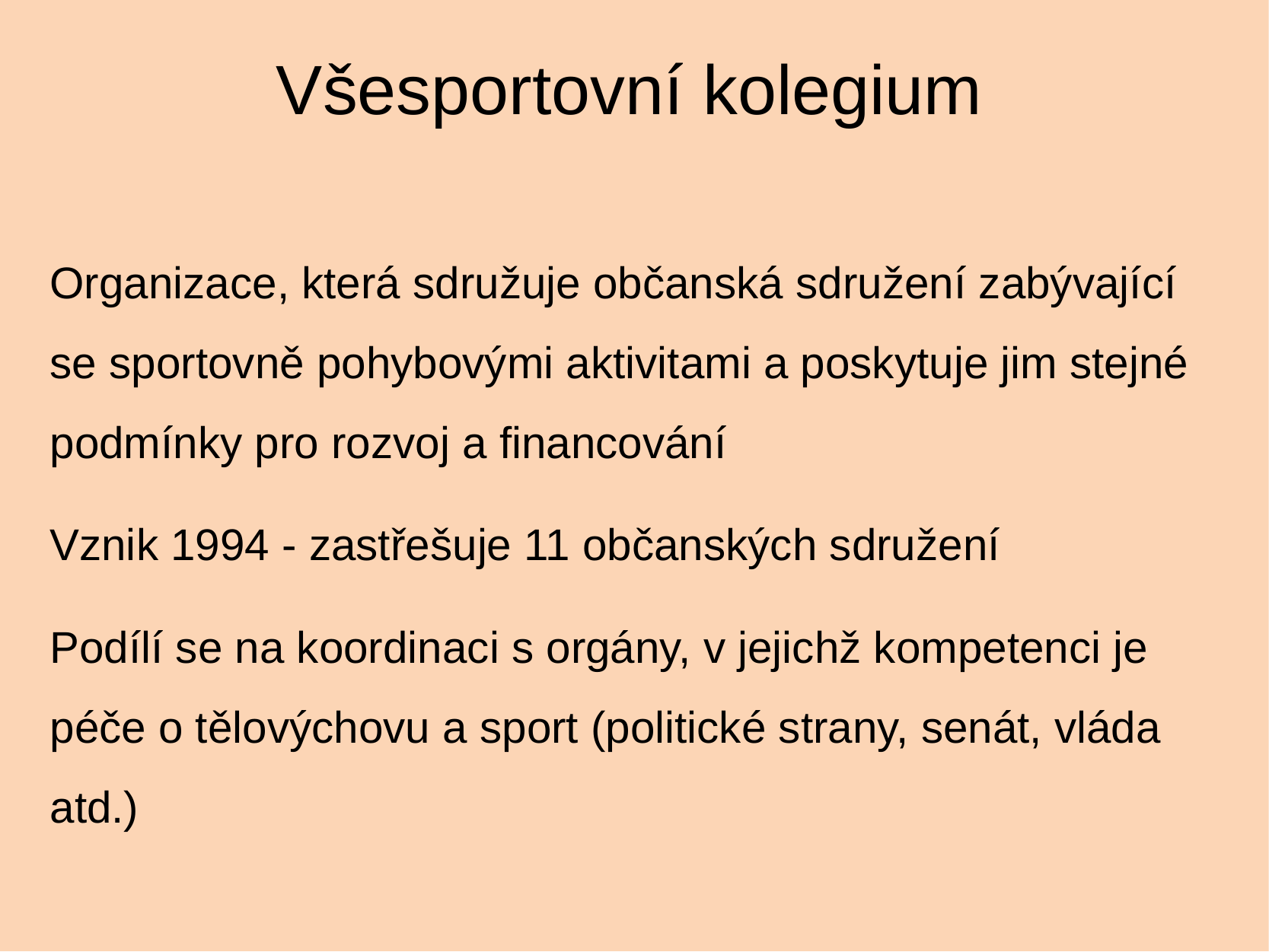

Všesportovní kolegium
Organizace, která sdružuje občanská sdružení zabývající se sportovně pohybovými aktivitami a poskytuje jim stejné podmínky pro rozvoj a financování
Vznik 1994 - zastřešuje 11 občanských sdružení
Podílí se na koordinaci s orgány, v jejichž kompetenci je péče o tělovýchovu a sport (politické strany, senát, vláda atd.)